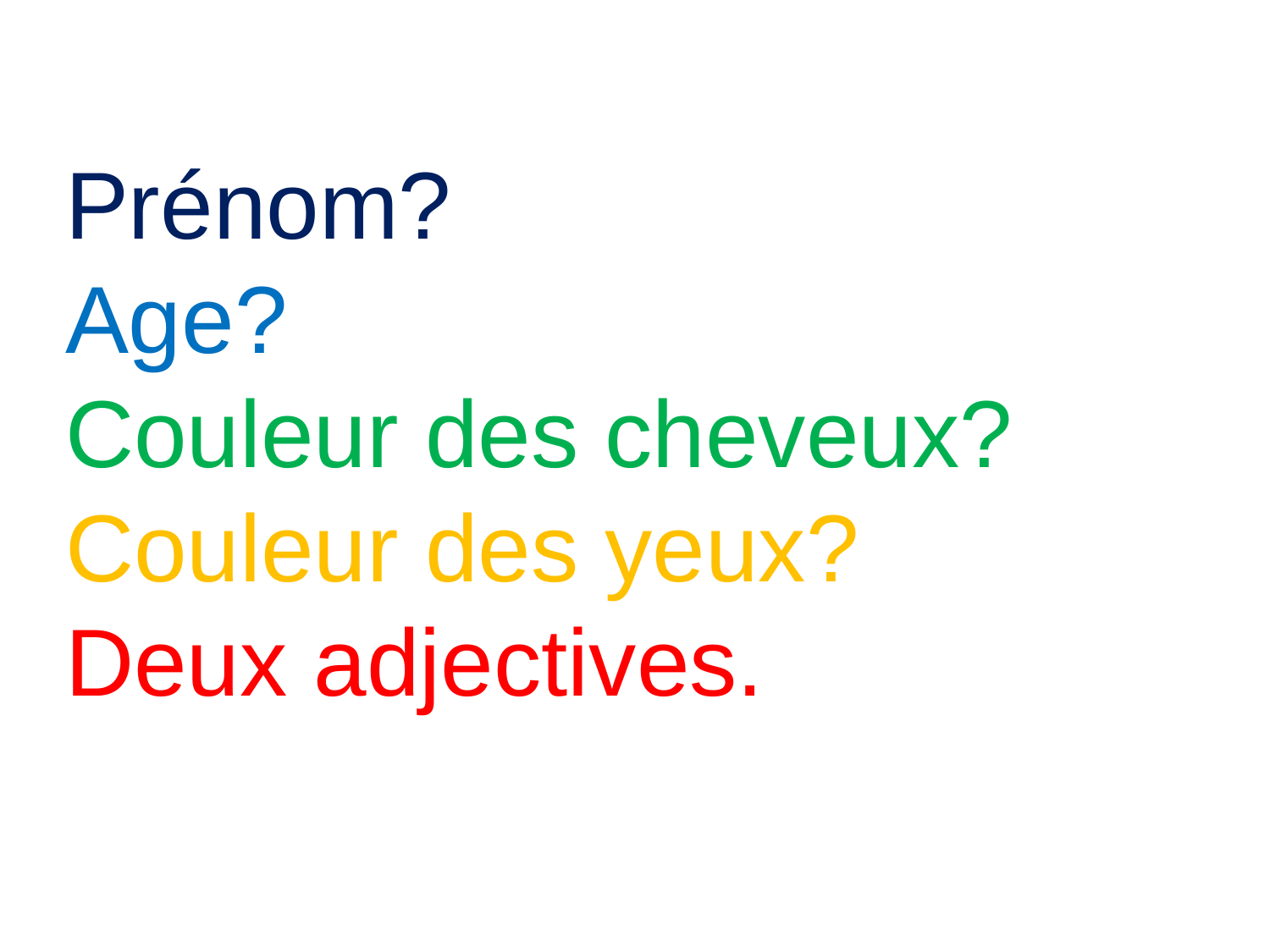

Prénom?
Age?
Couleur des cheveux?
Couleur des yeux?
Deux adjectives.